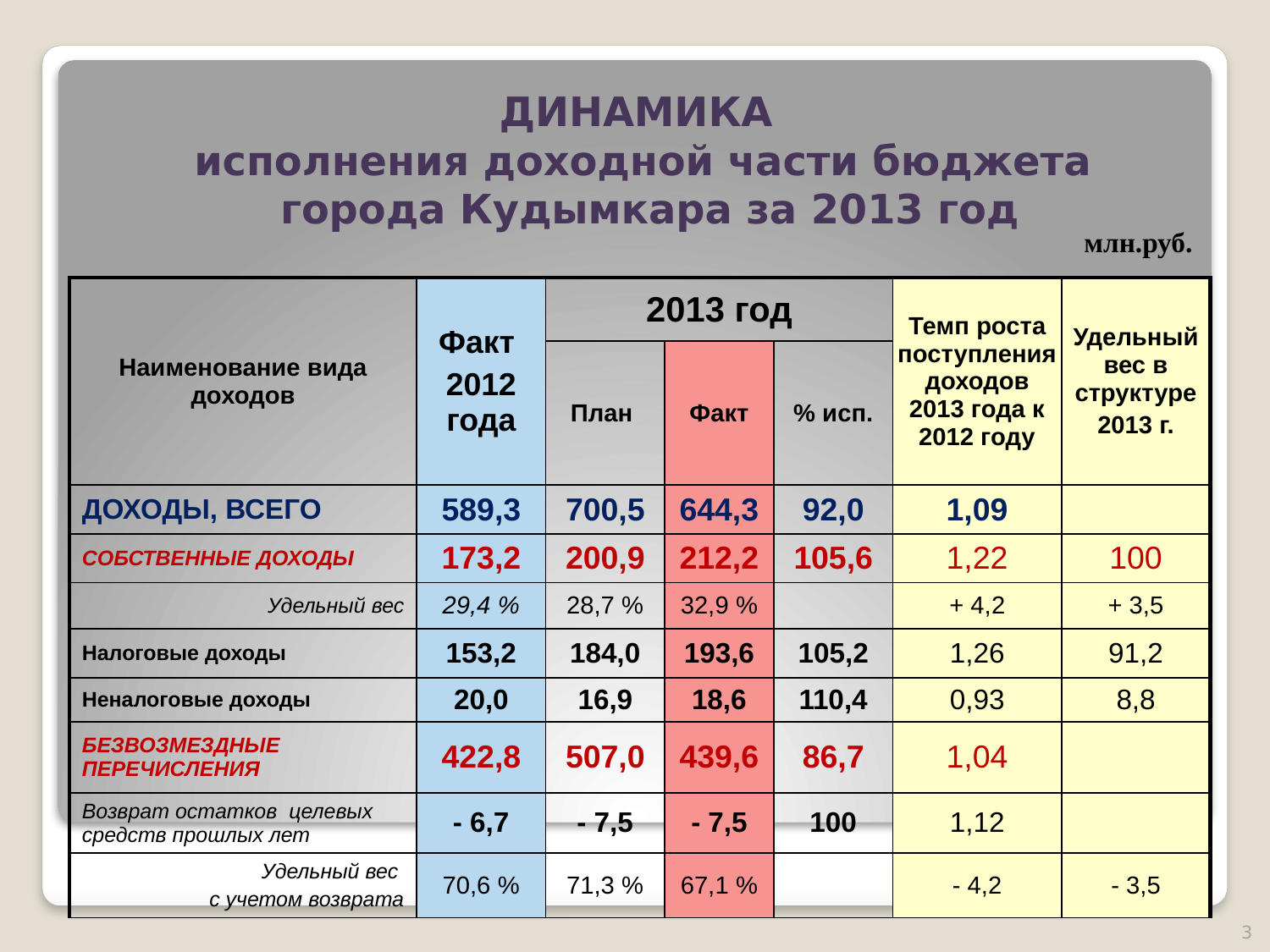

# ДИНАМИКА исполнения доходной части бюджета города Кудымкара за 2013 год
млн.руб.
| Наименование вида доходов | Факт 2012 года | 2013 год |  |  | Темп роста поступления доходов 2013 года к 2012 году | Удельный вес в структуре 2013 г. |
| --- | --- | --- | --- | --- | --- | --- |
|  |  | План | Факт | % исп. |  |  |
| ДОХОДЫ, ВСЕГО | 589,3 | 700,5 | 644,3 | 92,0 | 1,09 |  |
| СОБСТВЕННЫЕ ДОХОДЫ | 173,2 | 200,9 | 212,2 | 105,6 | 1,22 | 100 |
| Удельный вес | 29,4 % | 28,7 % | 32,9 % |  | + 4,2 | + 3,5 |
| Налоговые доходы | 153,2 | 184,0 | 193,6 | 105,2 | 1,26 | 91,2 |
| Неналоговые доходы | 20,0 | 16,9 | 18,6 | 110,4 | 0,93 | 8,8 |
| БЕЗВОЗМЕЗДНЫЕ ПЕРЕЧИСЛЕНИЯ | 422,8 | 507,0 | 439,6 | 86,7 | 1,04 |  |
| Возврат остатков целевых средств прошлых лет | - 6,7 | - 7,5 | - 7,5 | 100 | 1,12 |  |
| Удельный вес с учетом возврата | 70,6 % | 71,3 % | 67,1 % |  | - 4,2 | - 3,5 |
3